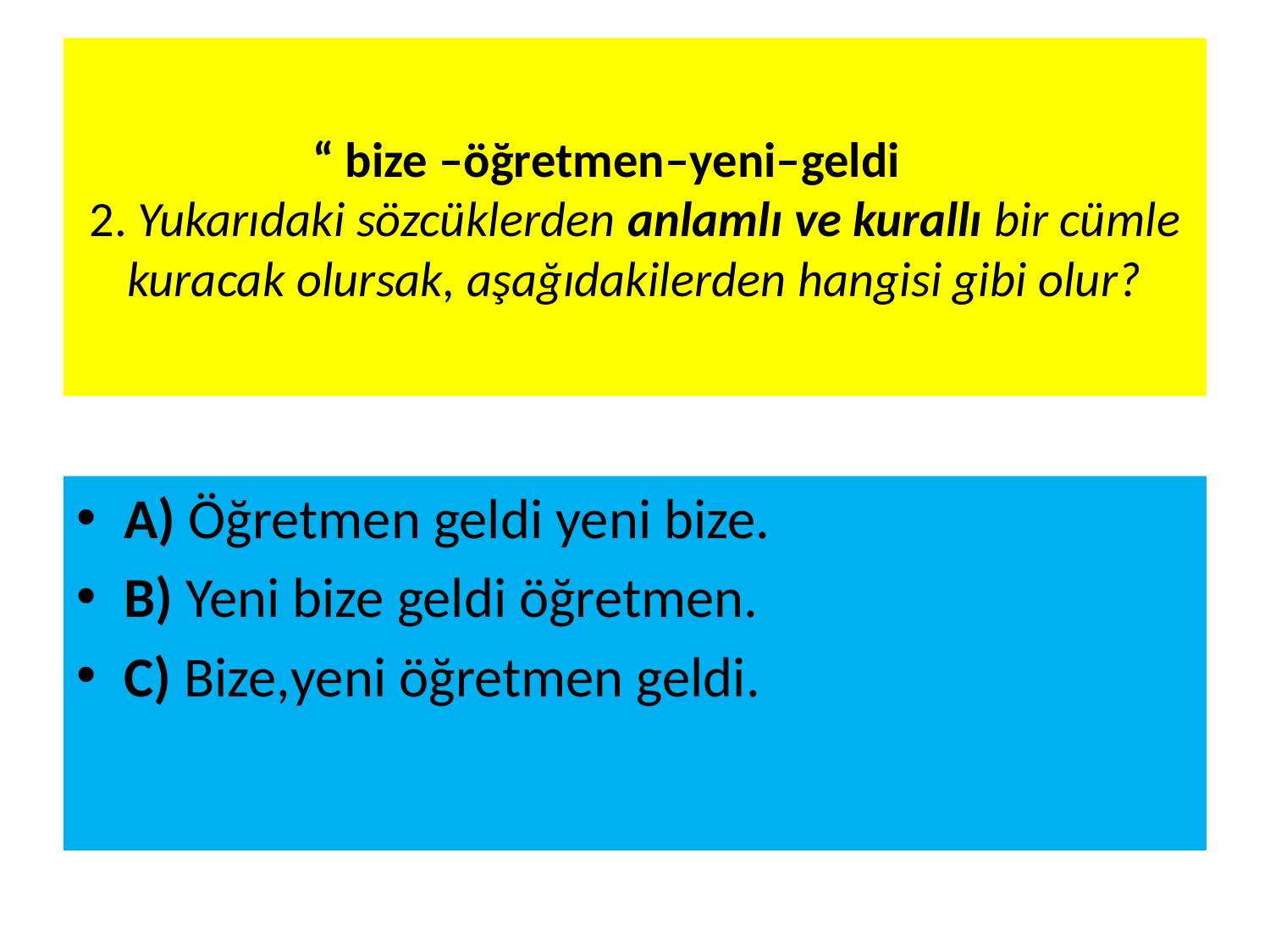

# “ bize –öğretmen–yeni–geldi 2. Yukarıdaki sözcüklerden anlamlı ve kurallı bir cümle kuracak olursak, aşağıdakilerden hangisi gibi olur?
A) Öğretmen geldi yeni bize.
B) Yeni bize geldi öğretmen.
C) Bize,yeni öğretmen geldi.